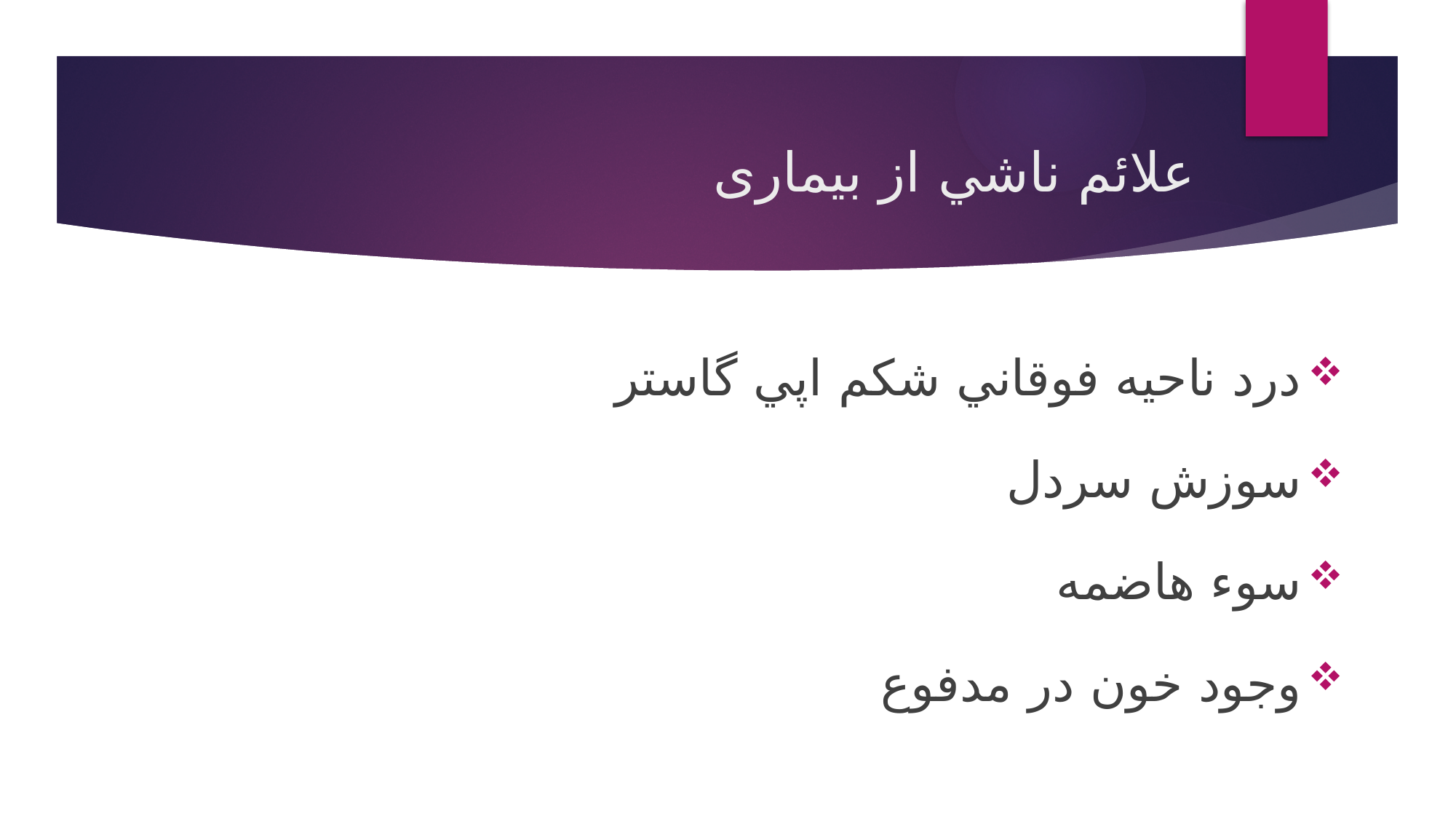

# علائم ناشي از بیماری
درد ناحيه فوقاني شکم اپي گاستر
سوزش سردل
سوء هاضمه
وجود خون در مدفوع